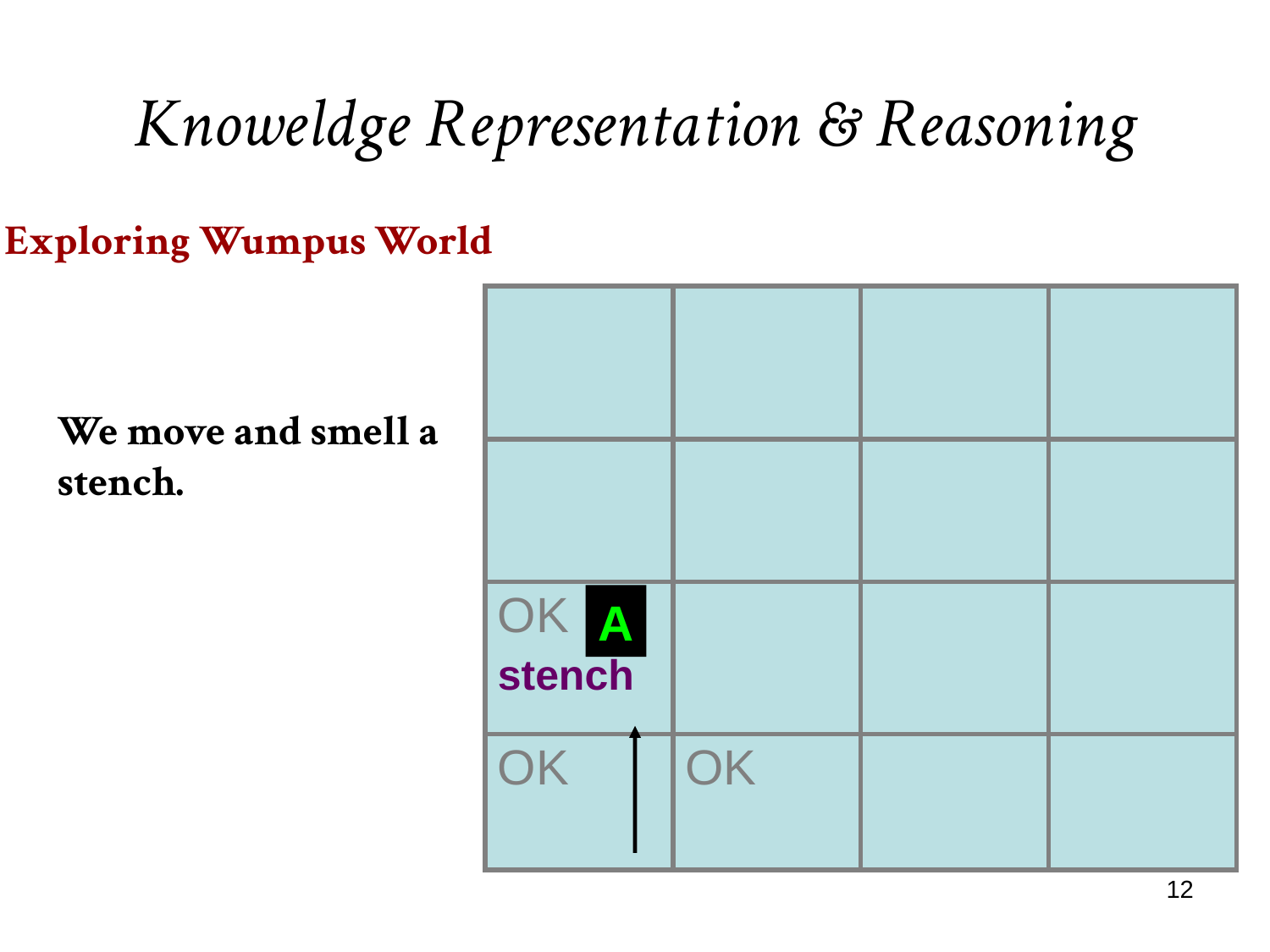

# Knoweldge Representation & Reasoning
Exploring Wumpus World

|  |  |  |  |
| --- | --- | --- | --- |
|  |  |  |  |
| OK stench |  |  |  |
| OK | OK |  |  |
We move and smell a stench.

A

12